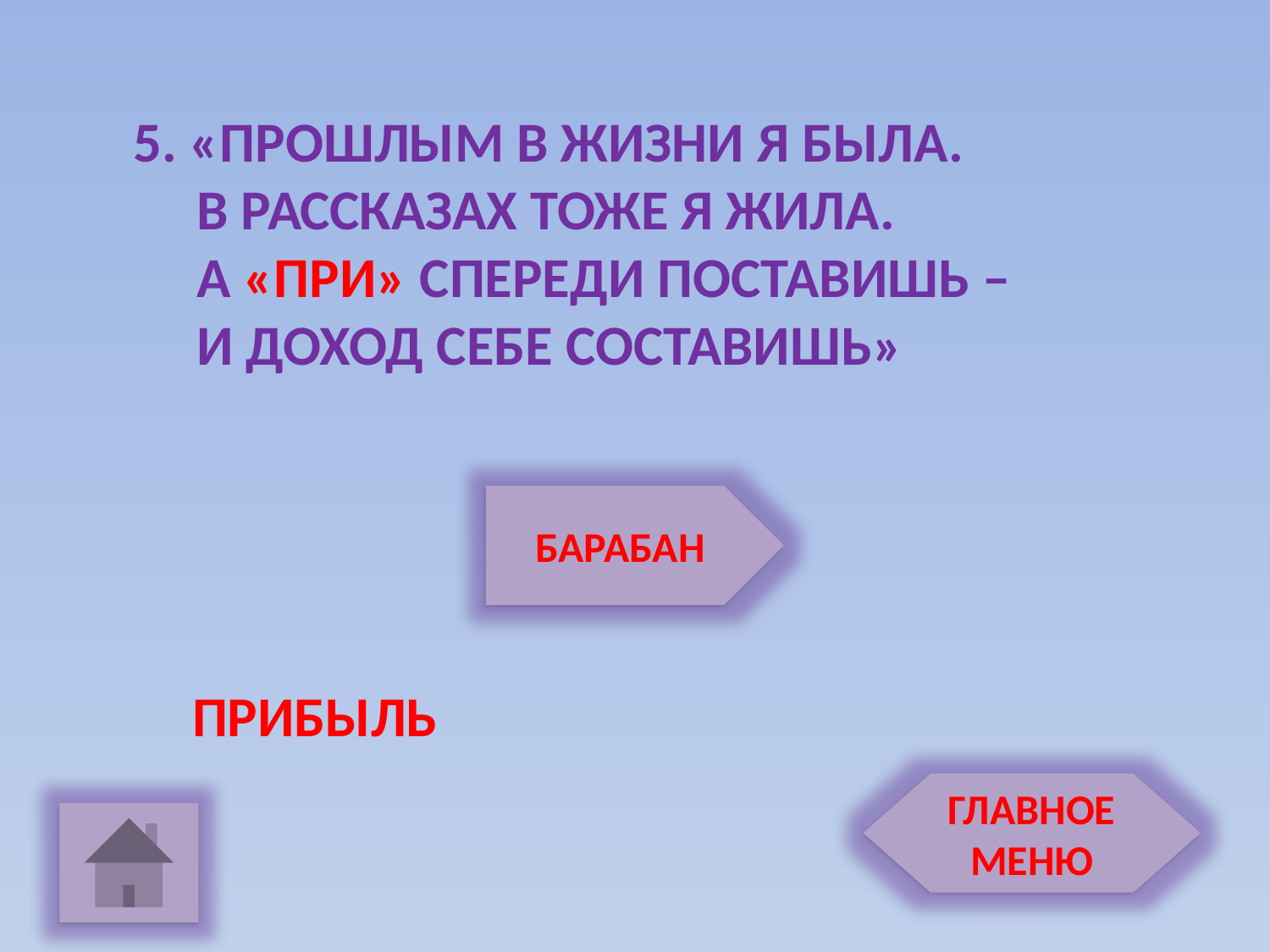

5. «ПРОШЛЫМ В ЖИЗНИ Я БЫЛА.
     В РАССКАЗАХ ТОЖЕ Я ЖИЛА.
     А «ПРИ» СПЕРЕДИ ПОСТАВИШЬ –
     И ДОХОД СЕБЕ СОСТАВИШЬ»
БАРАБАН
ПРИБЫЛЬ
ГЛАВНОЕ МЕНЮ